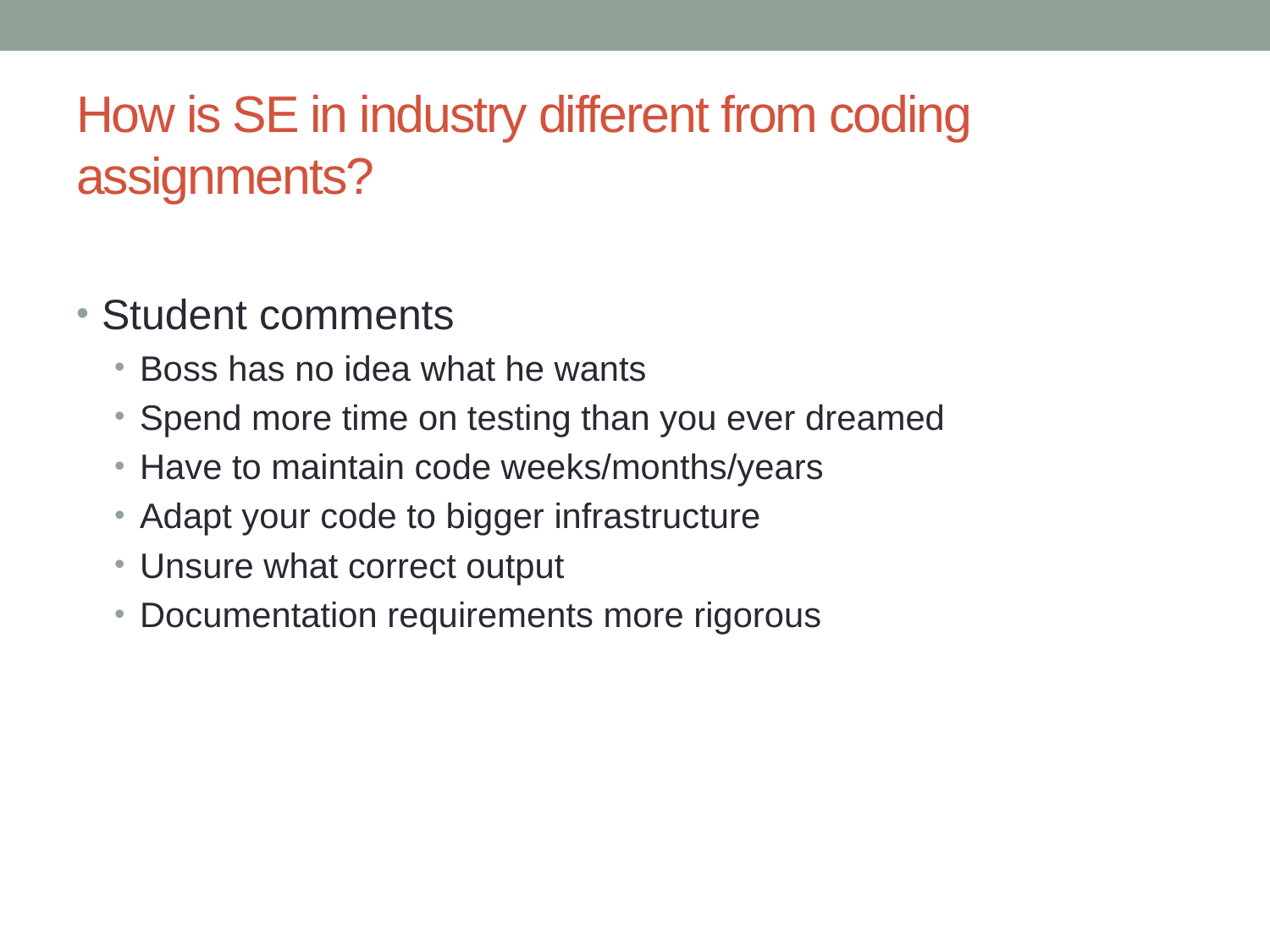

# How is SE in industry different from coding assignments?

Student comments
Boss has no idea what he wants
Spend more time on testing than you ever dreamed
Have to maintain code weeks/months/years
Adapt your code to bigger infrastructure
Unsure what correct output
Documentation requirements more rigorous